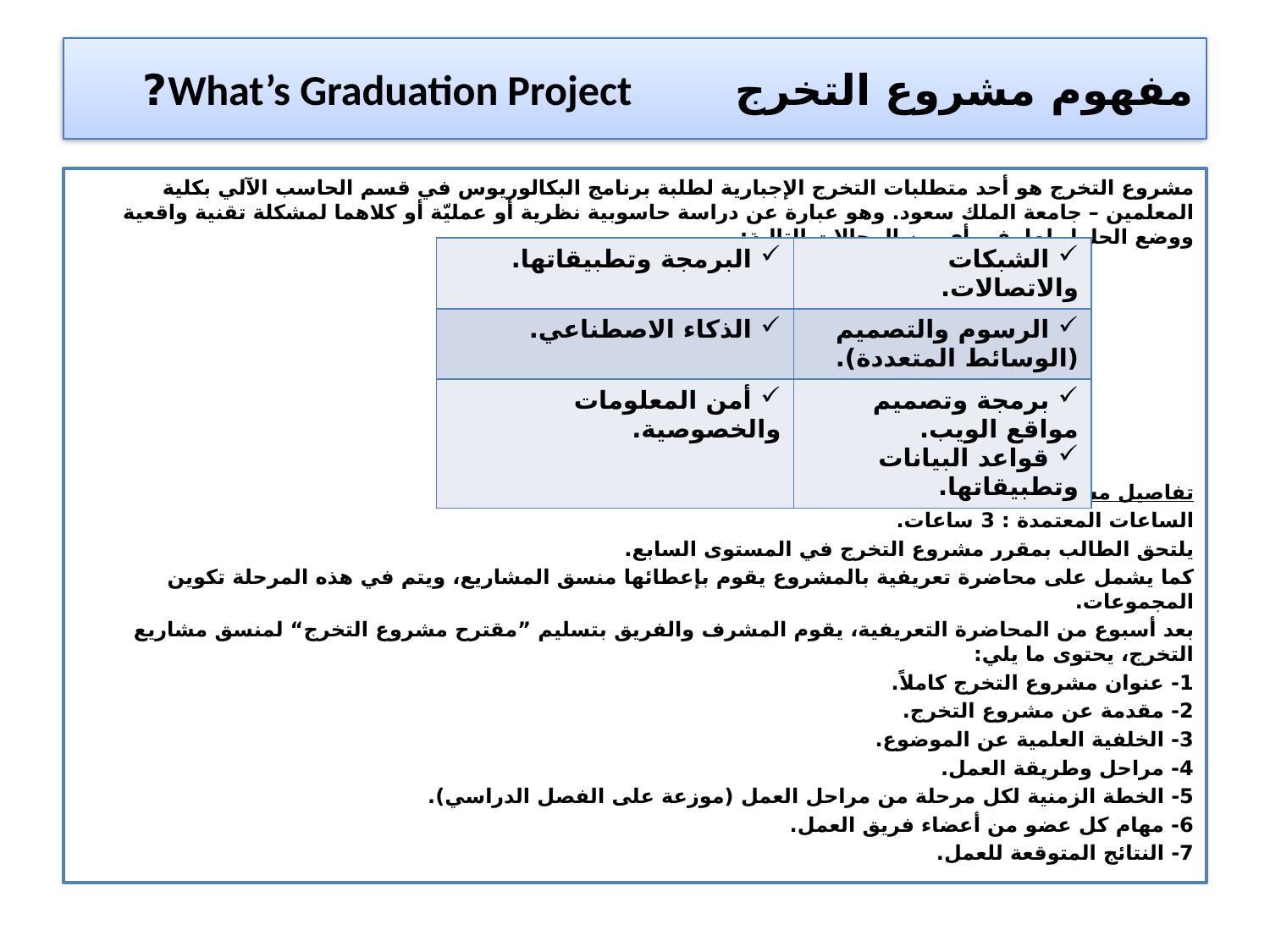

# مفهوم مشروع التخرج   	    What’s Graduation Project?
مشروع التخرج هو أحد متطلبات التخرج الإجبارية لطلبة برنامج البكالوريوس في قسم الحاسب الآلي بكلية المعلمين – جامعة الملك سعود. وهو عبارة عن دراسة حاسوبية نظرية أو عمليّة أو كلاهما لمشكلة تقنية واقعية ووضع الحلول لها  في أي من المجالات التالية:

تفاصيل مشروع التخرج:
الساعات المعتمدة : 3 ساعات.
يلتحق الطالب بمقرر مشروع التخرج في المستوى السابع.
كما يشمل على محاضرة تعريفية بالمشروع يقوم بإعطائها منسق المشاريع، ويتم في هذه المرحلة تكوين المجموعات.
بعد أسبوع من المحاضرة التعريفية، يقوم المشرف والفريق بتسليم ”مقترح مشروع التخرج“ لمنسق مشاريع التخرج، يحتوى ما يلي:
1- عنوان مشروع التخرج كاملاً.
2- مقدمة عن مشروع التخرج.
3- الخلفية العلمية عن الموضوع.
4- مراحل وطريقة العمل.
5- الخطة الزمنية لكل مرحلة من مراحل العمل (موزعة على الفصل الدراسي).
6- مهام كل عضو من أعضاء فريق العمل.
7- النتائج المتوقعة للعمل.
| البرمجة وتطبيقاتها. | الشبكات والاتصالات. |
| --- | --- |
| الذكاء الاصطناعي. | الرسوم والتصميم (الوسائط المتعددة). |
| أمن المعلومات والخصوصية. | برمجة وتصميم مواقع الويب. قواعد البيانات وتطبيقاتها. |